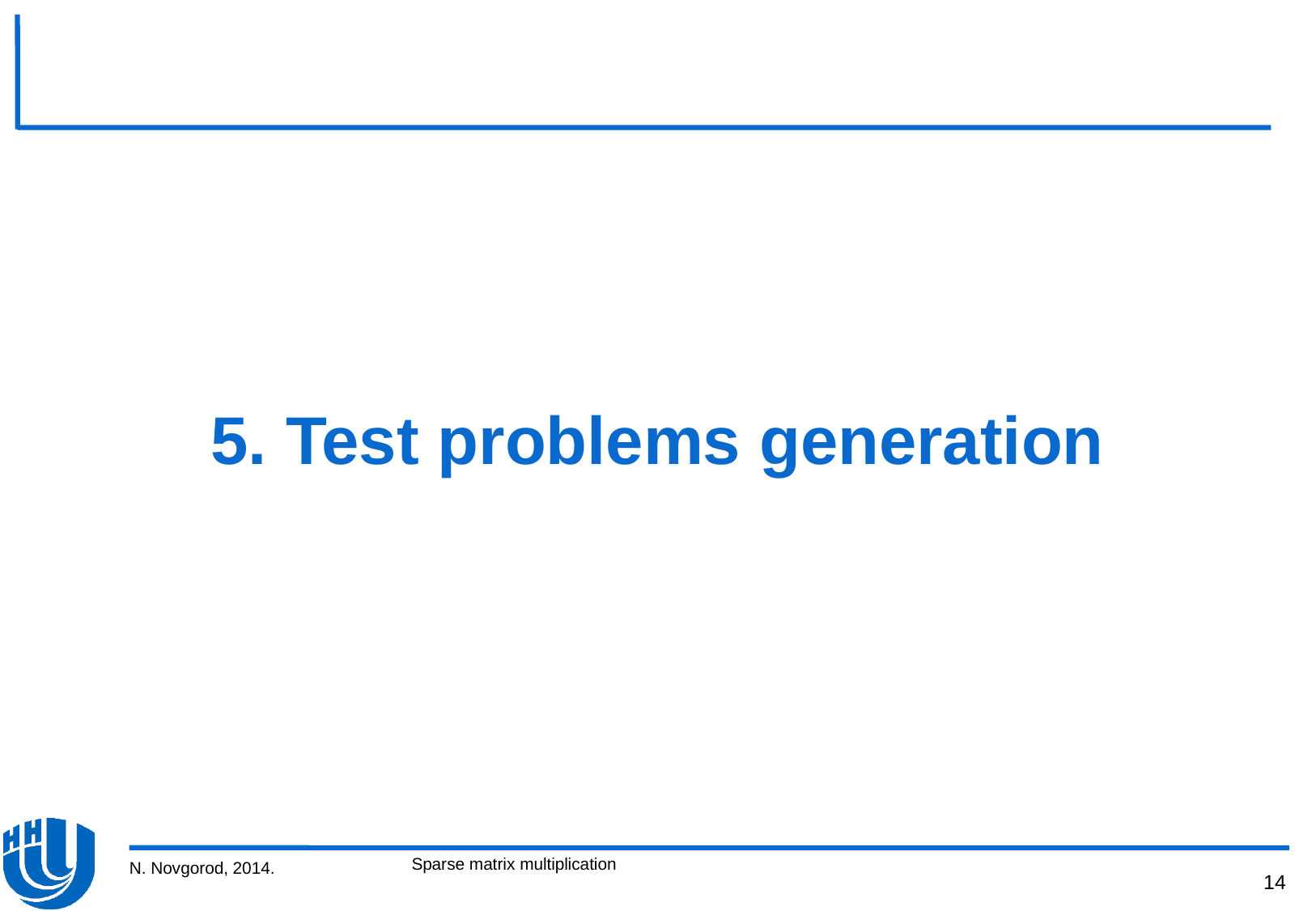

5. Test problems generation
Sparse matrix multiplication
N. Novgorod, 2014.
14